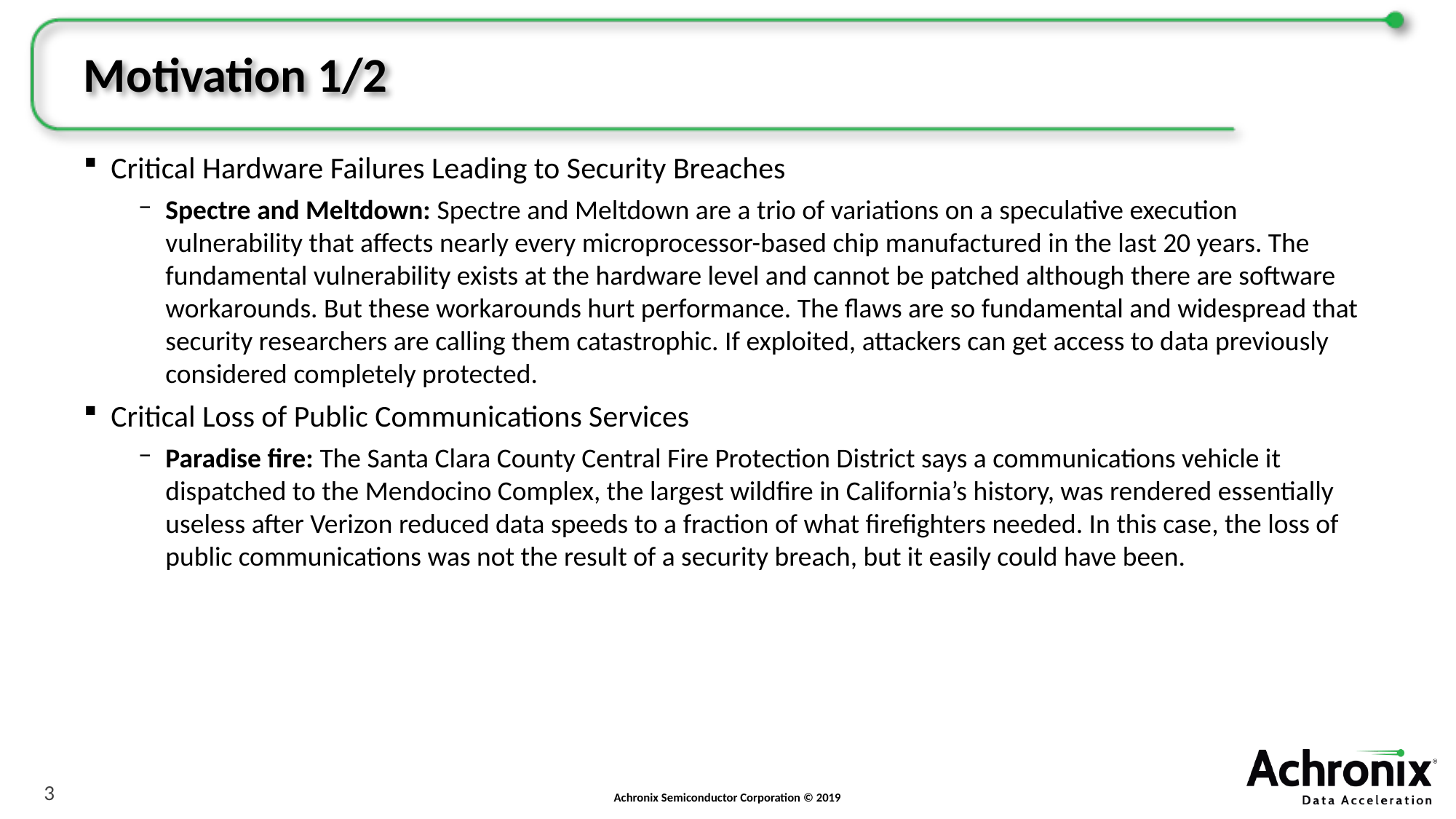

# Motivation 1/2
Critical Hardware Failures Leading to Security Breaches
Spectre and Meltdown: Spectre and Meltdown are a trio of variations on a speculative execution vulnerability that affects nearly every microprocessor-based chip manufactured in the last 20 years. The fundamental vulnerability exists at the hardware level and cannot be patched although there are software workarounds. But these workarounds hurt performance. The flaws are so fundamental and widespread that security researchers are calling them catastrophic. If exploited, attackers can get access to data previously considered completely protected.
Critical Loss of Public Communications Services
Paradise fire: The Santa Clara County Central Fire Protection District says a communications vehicle it dispatched to the Mendocino Complex, the largest wildfire in California’s history, was rendered essentially useless after Verizon reduced data speeds to a fraction of what firefighters needed. In this case, the loss of public communications was not the result of a security breach, but it easily could have been.
3